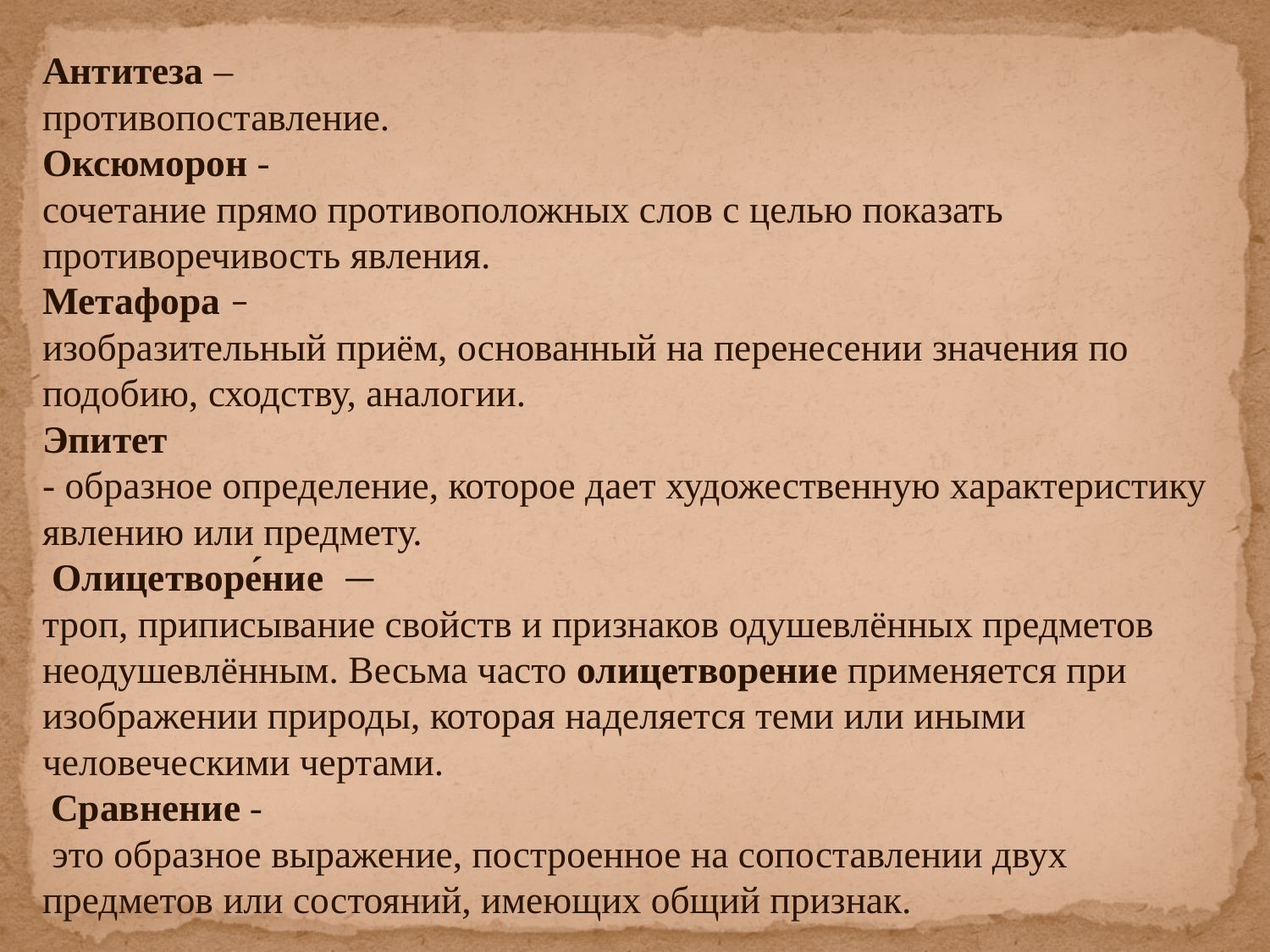

Антитеза –
противопоставление.
Оксюморон -
сочетание прямо противоположных слов с целью показать противоречивость явления.
Метафора –
изобразительный приём, основанный на перенесении значения по подобию, сходству, аналогии.
Эпитет
- образное определение, которое дает художественную характеристику явлению или предмету.
 Олицетворе́ние  —
троп, приписывание свойств и признаков одушевлённых предметов неодушевлённым. Весьма часто олицетворение применяется при изображении природы, которая наделяется теми или иными человеческими чертами.
 Сравнение -
 это образное выражение, построенное на сопоставлении двух предметов или состояний, имеющих общий признак.